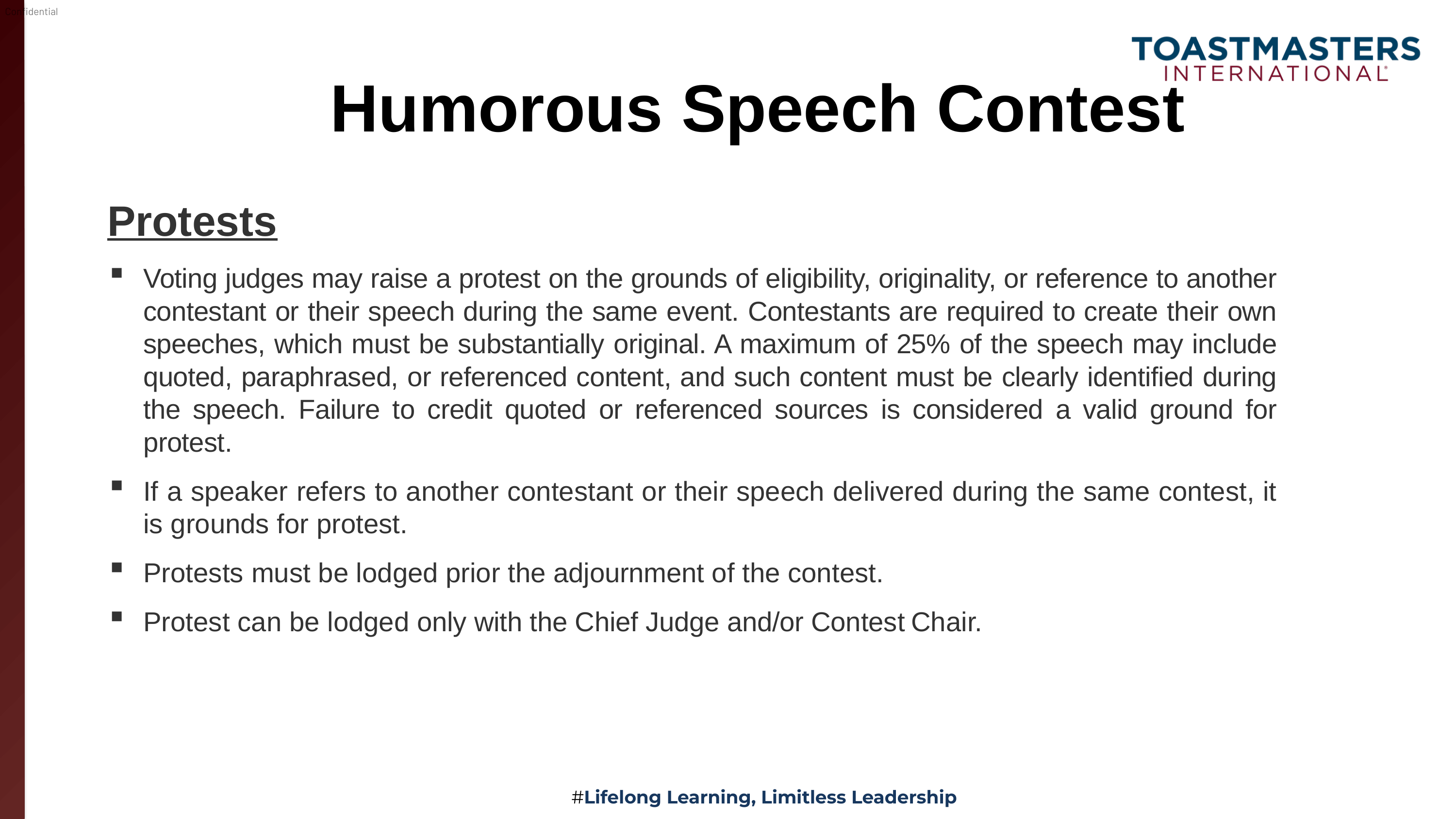

# Humorous Speech Contest
Protests
Voting judges may raise a protest on the grounds of eligibility, originality, or reference to another contestant or their speech during the same event. Contestants are required to create their own speeches, which must be substantially original. A maximum of 25% of the speech may include quoted, paraphrased, or referenced content, and such content must be clearly identified during the speech. Failure to credit quoted or referenced sources is considered a valid ground for protest.
If a speaker refers to another contestant or their speech delivered during the same contest, it is grounds for protest.
Protests must be lodged prior the adjournment of the contest.
Protest can be lodged only with the Chief Judge and/or Contest Chair.